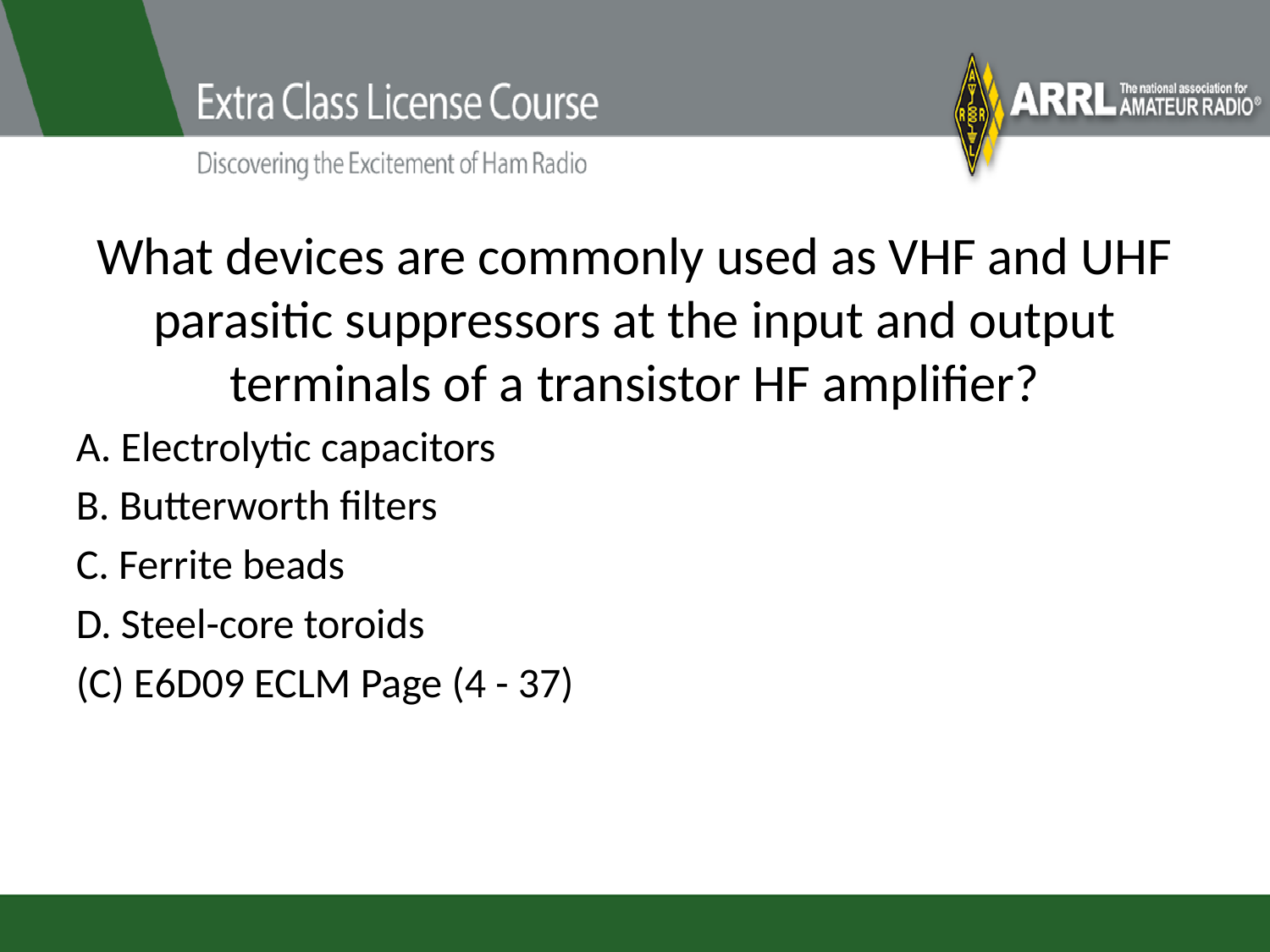

# What devices are commonly used as VHF and UHF parasitic suppressors at the input and output terminals of a transistor HF amplifier?
A. Electrolytic capacitors
B. Butterworth filters
C. Ferrite beads
D. Steel-core toroids
(C) E6D09 ECLM Page (4 - 37)